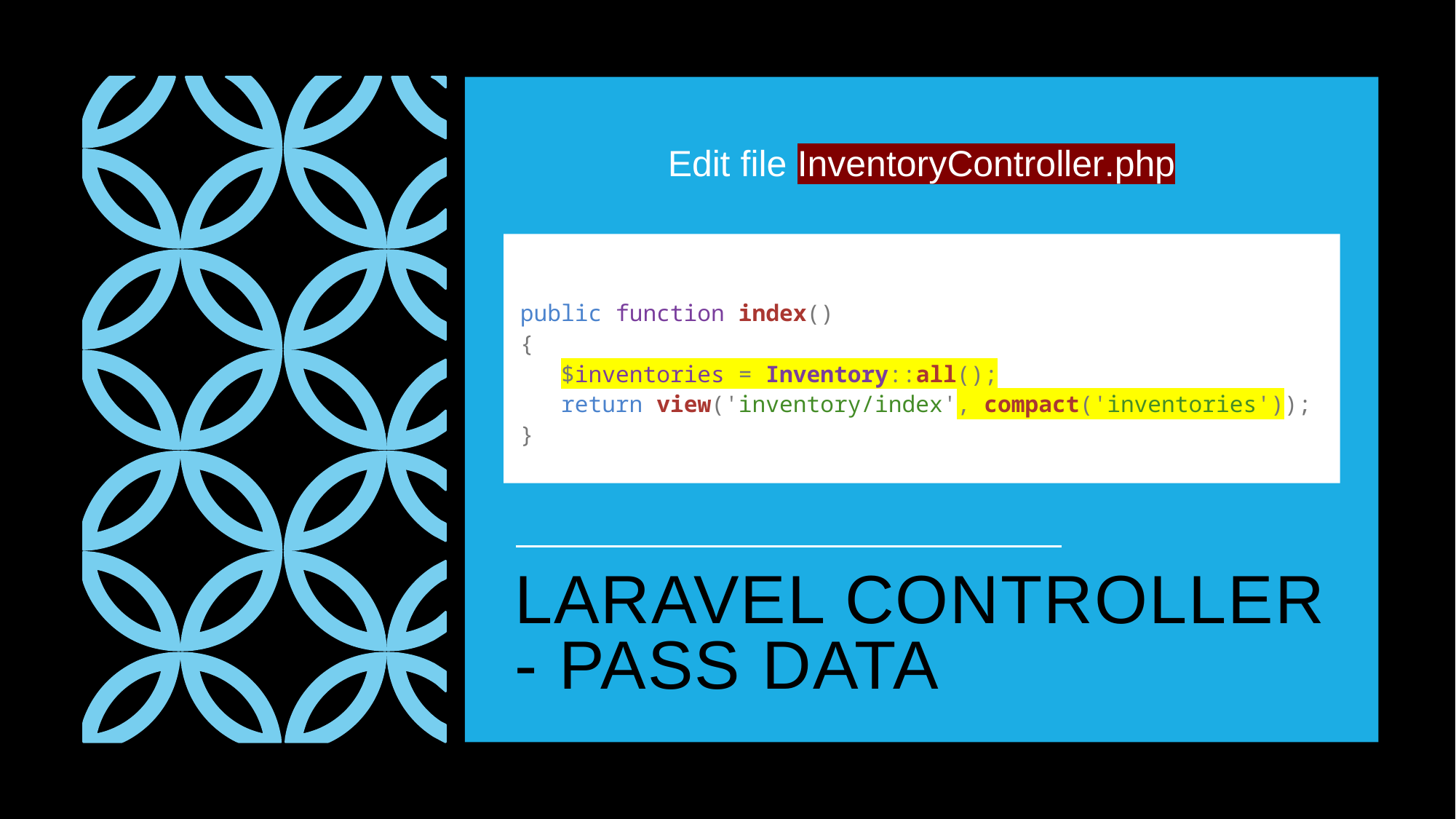

Edit file InventoryController.php

public function index()
{
   $inventories = Inventory::all();
   return view('inventory/index', compact('inventories'));
}

# Laravel CONTROLLER - pass DATA